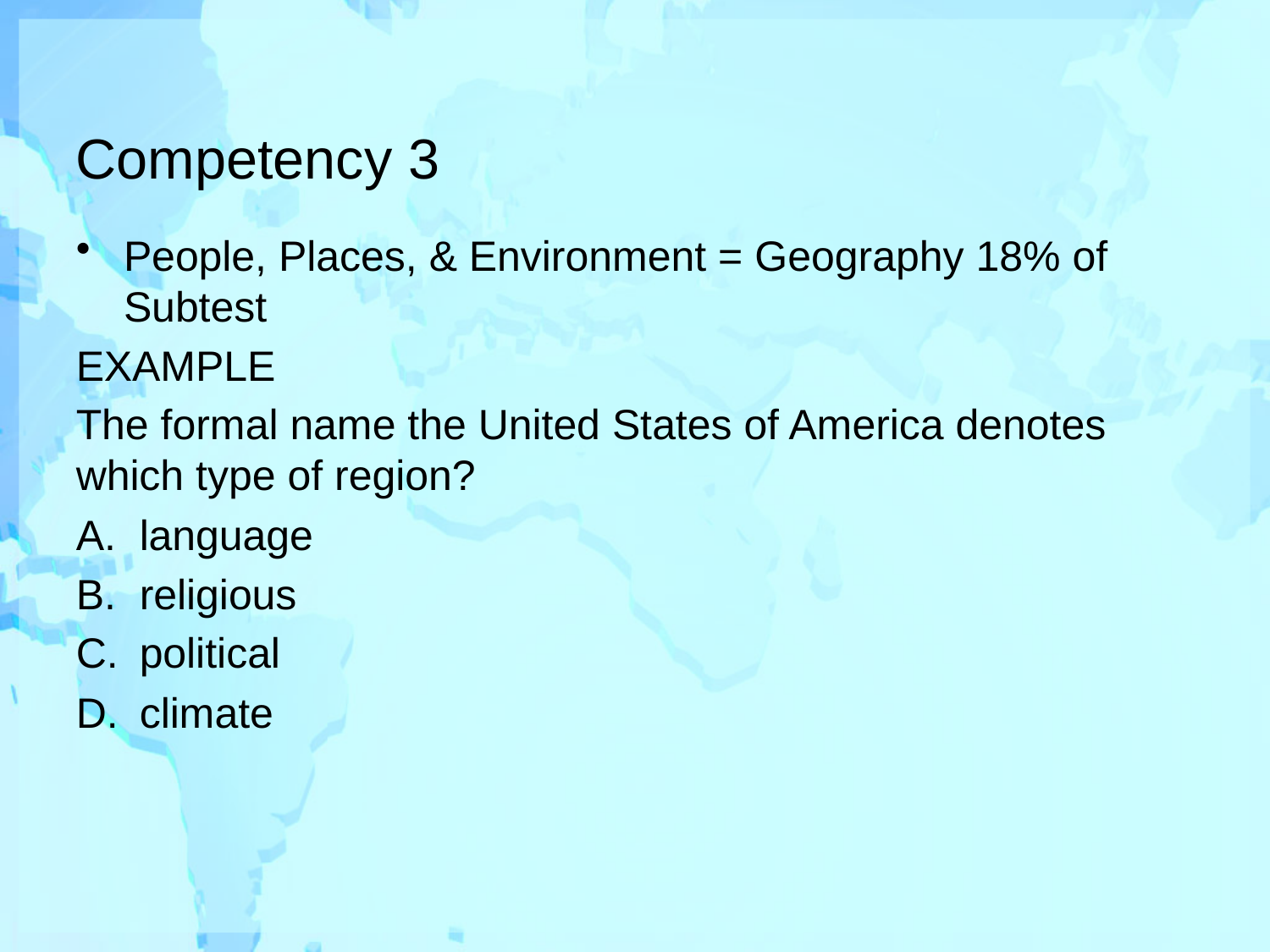

# Competency 3
People, Places, & Environment = Geography 18% of Subtest
EXAMPLE
The formal name the United States of America denotes which type of region?
language
religious
political
climate